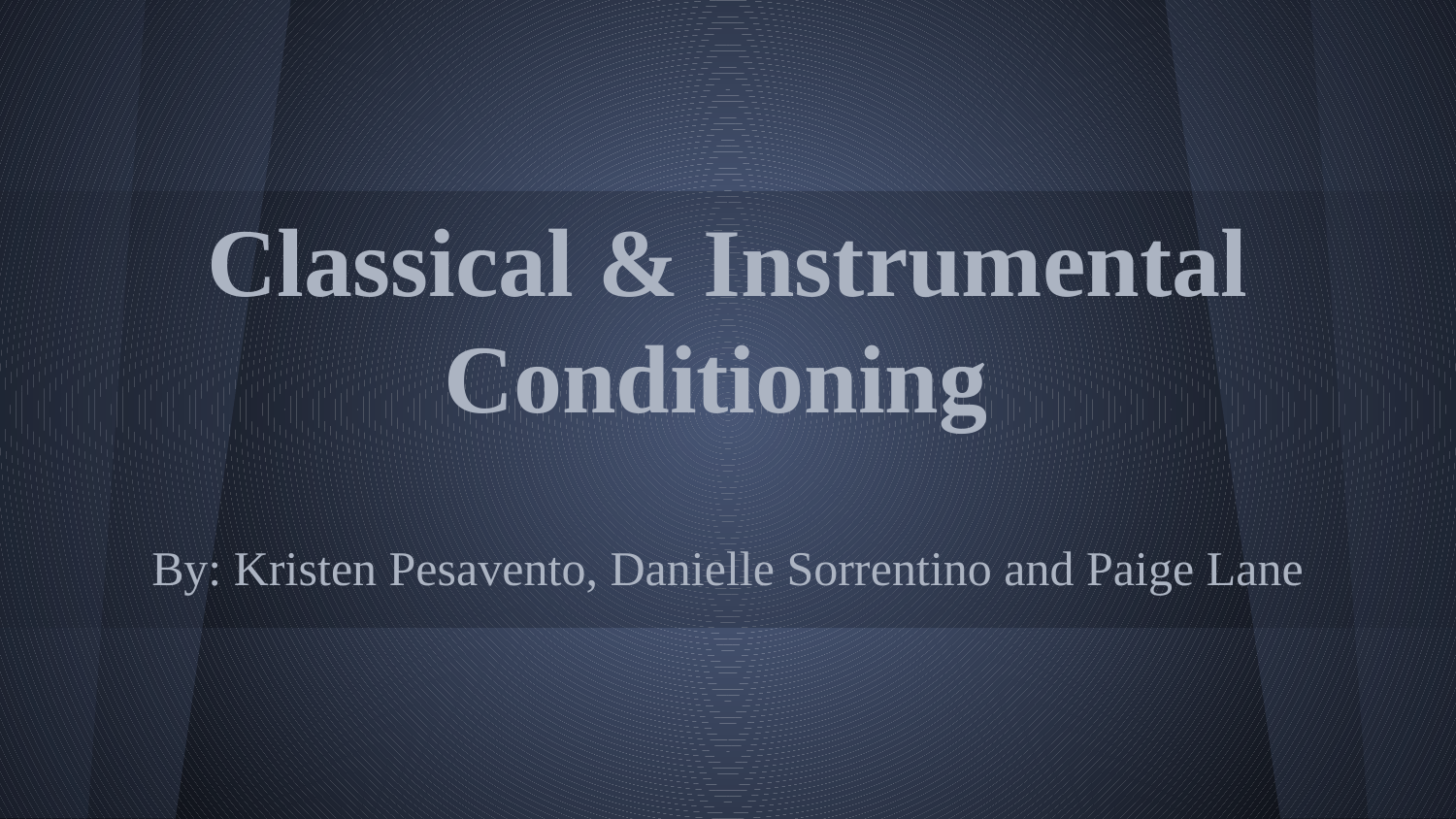

# Classical & Instrumental Conditioning

By: Kristen Pesavento, Danielle Sorrentino and Paige Lane